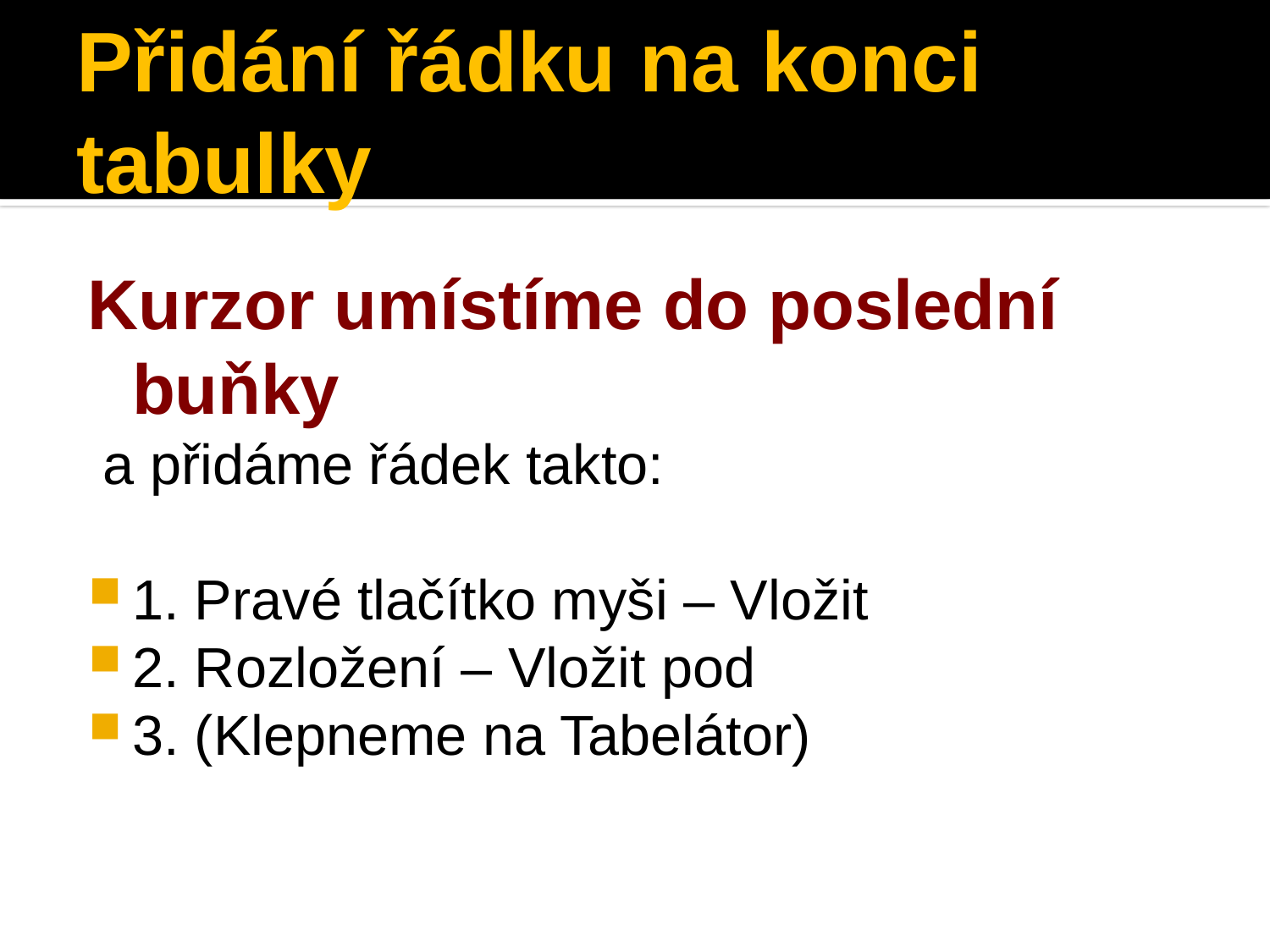

# Přidání řádku na konci tabulky
Kurzor umístíme do poslední buňky
 a přidáme řádek takto:

1. Pravé tlačítko myši – Vložit
2. Rozložení – Vložit pod
3. (Klepneme na Tabelátor)